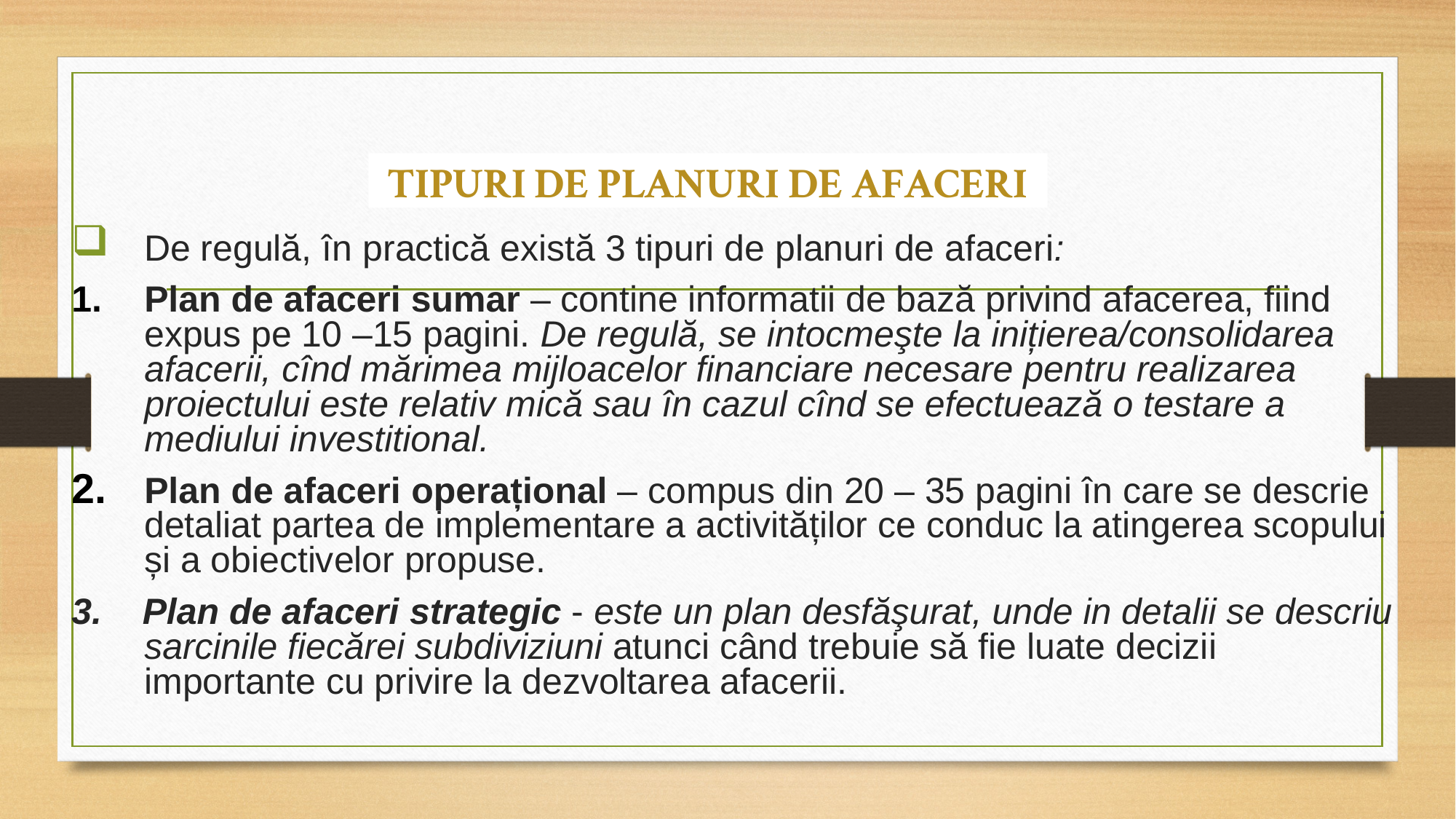

# TIPURI DE PLANURI DE AFACERI
De regulă, în practică există 3 tipuri de planuri de afaceri:
Plan de afaceri sumar – contine informatii de bază privind afacerea, fiind expus pe 10 –15 pagini. De regulă, se intocmeşte la inițierea/consolidarea afacerii, cînd mărimea mijloacelor financiare necesare pentru realizarea proiectului este relativ mică sau în cazul cînd se efectuează o testare a mediului investitional.
Plan de afaceri operațional – compus din 20 – 35 pagini în care se descrie detaliat partea de implementare a activităților ce conduc la atingerea scopului și a obiectivelor propuse.
3.    Plan de afaceri strategic - este un plan desfăşurat, unde in detalii se descriu sarcinile fiecărei subdiviziuni atunci când trebuie să fie luate decizii importante cu privire la dezvoltarea afacerii.